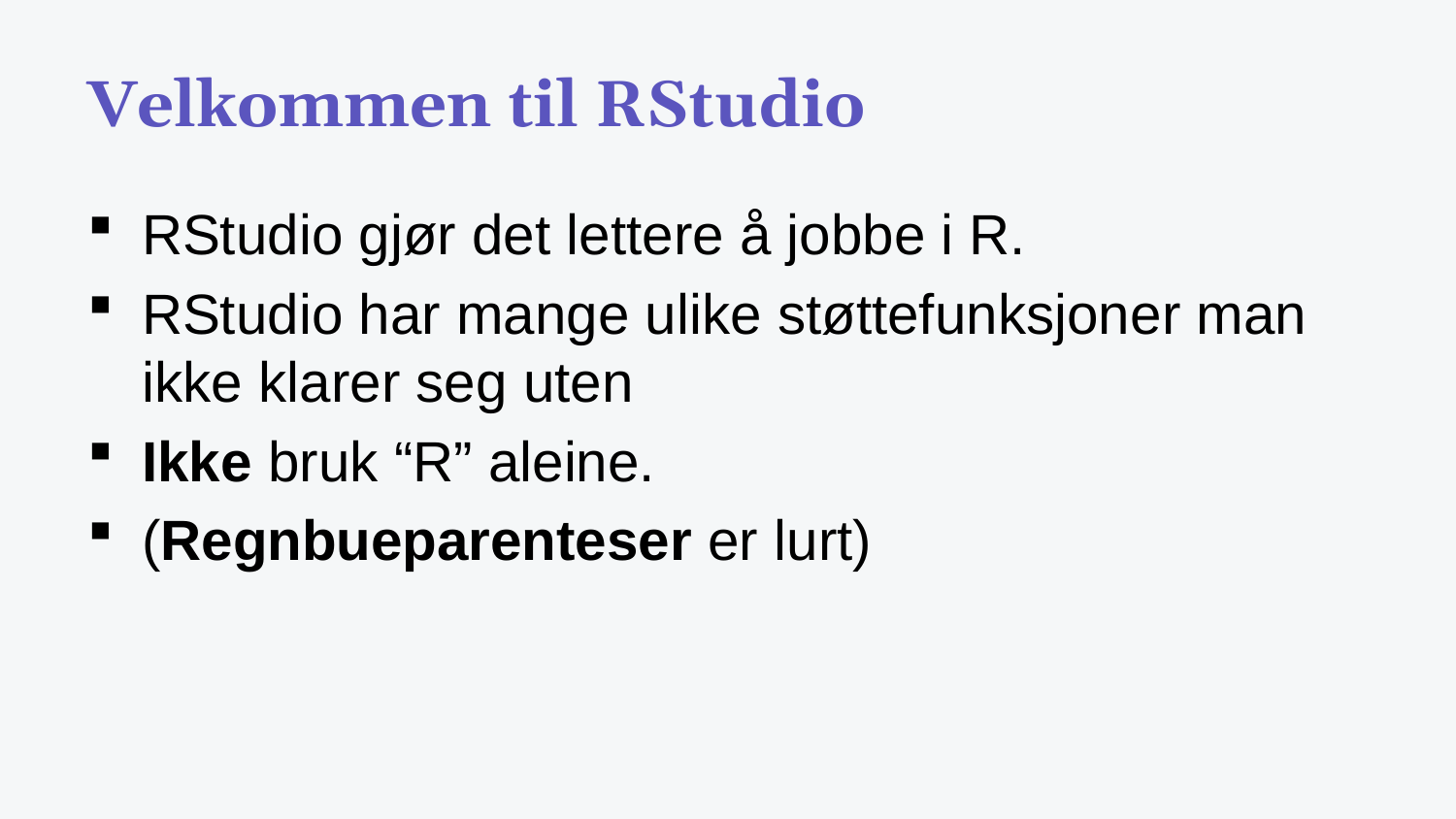

# Velkommen til RStudio
RStudio gjør det lettere å jobbe i R.
RStudio har mange ulike støttefunksjoner man ikke klarer seg uten
Ikke bruk “R” aleine.
(Regnbueparenteser er lurt)